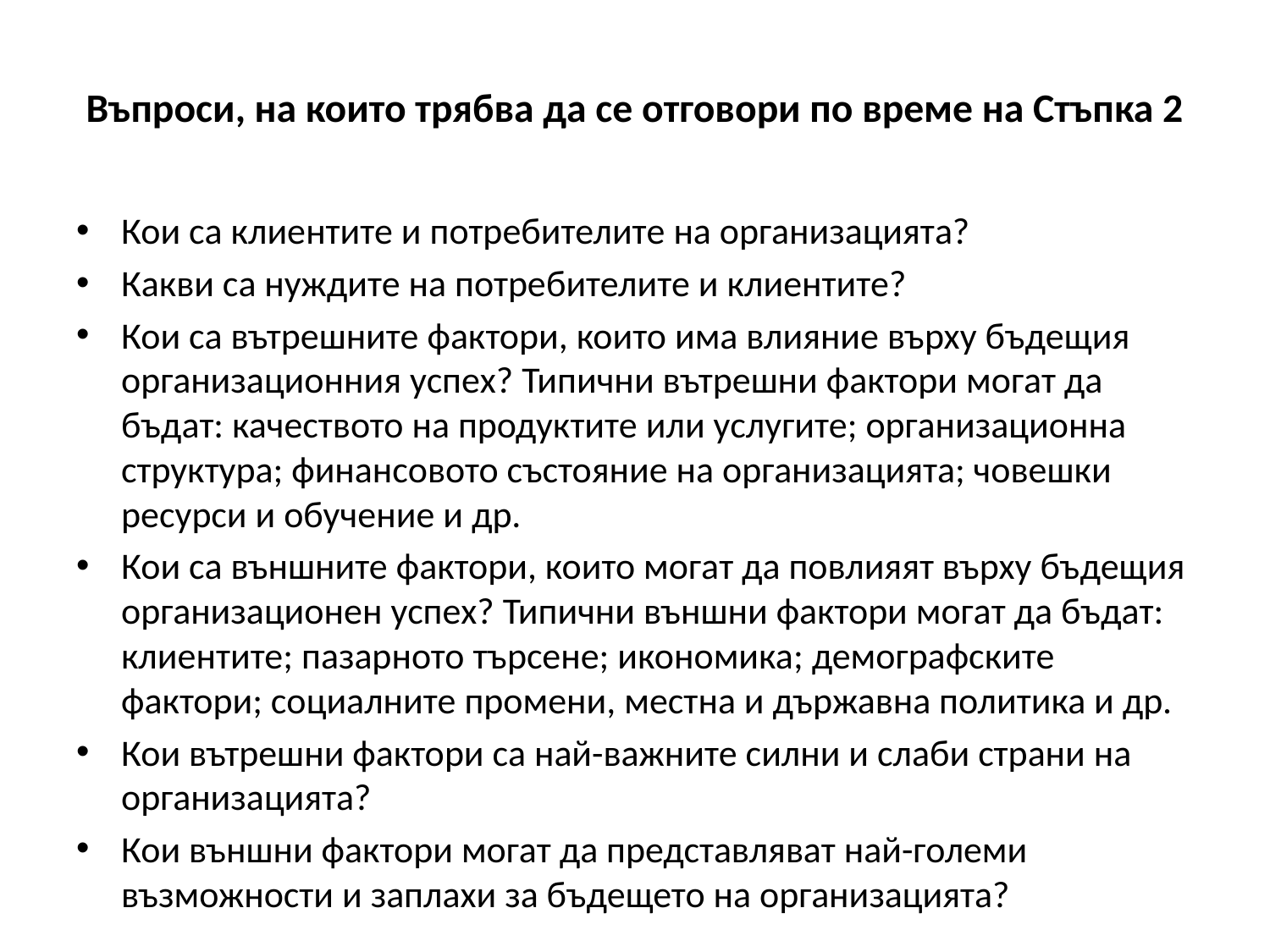

# Въпроси, на които трябва да се отговори по време на Стъпка 2
Кои са клиентите и потребителите на организацията?
Какви са нуждите на потребителите и клиентите?
Кои са вътрешните фактори, които има влияние върху бъдещия организационния успех? Типични вътрешни фактори могат да бъдат: качеството на продуктите или услугите; организационна структура; финансовото състояние на организацията; човешки ресурси и обучение и др.
Кои са външните фактори, които могат да повлияят върху бъдещия организационен успех? Типични външни фактори могат да бъдат: клиентите; пазарното търсене; икономика; демографските фактори; социалните промени, местна и държавна политика и др.
Кои вътрешни фактори са най-важните силни и слаби страни на организацията?
Кои външни фактори могат да представляват най-големи възможности и заплахи за бъдещето на организацията?